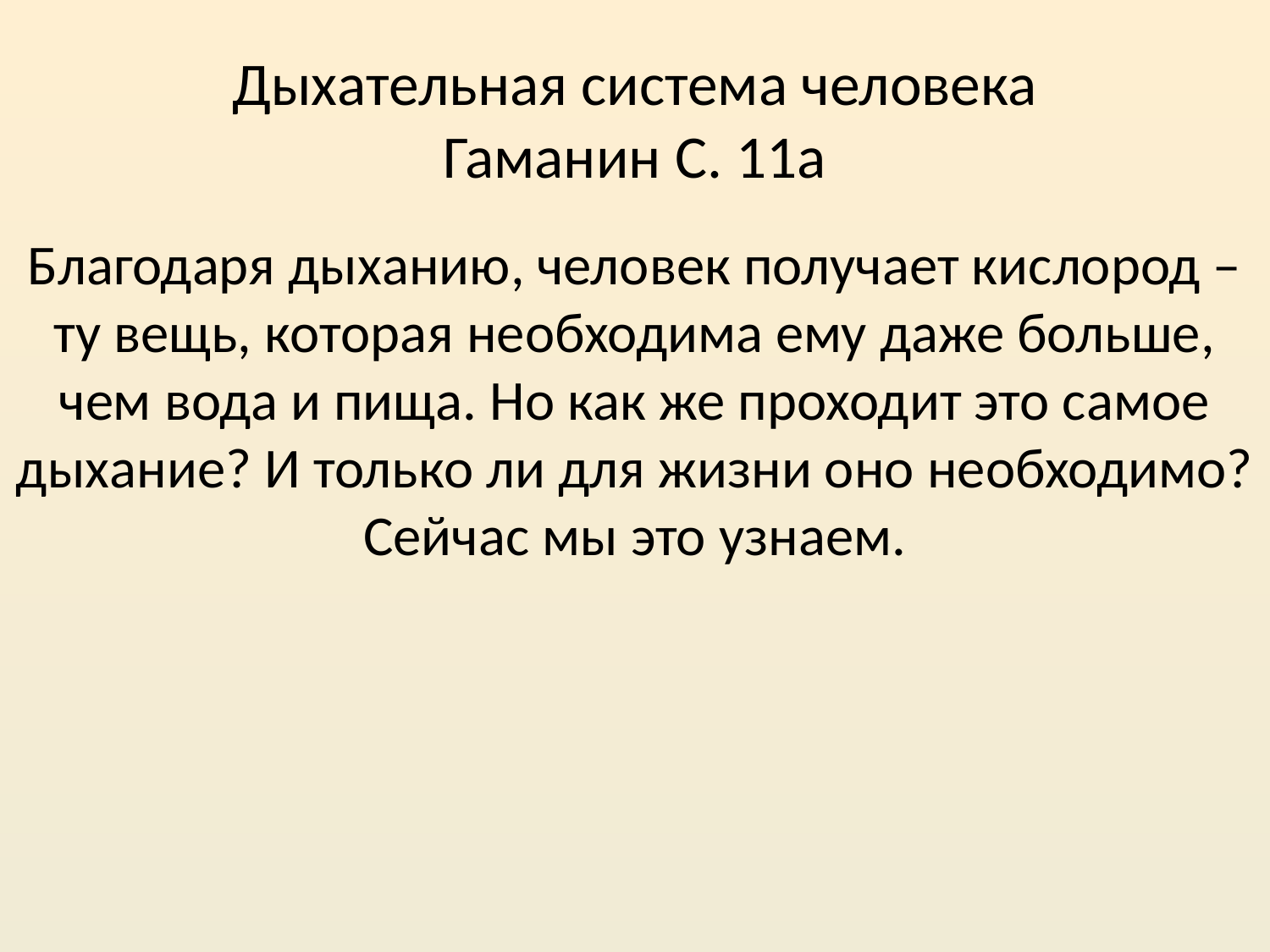

# Дыхательная система человека Гаманин С. 11а
Благодаря дыханию, человек получает кислород – ту вещь, которая необходима ему даже больше, чем вода и пища. Но как же проходит это самое дыхание? И только ли для жизни оно необходимо? Сейчас мы это узнаем.